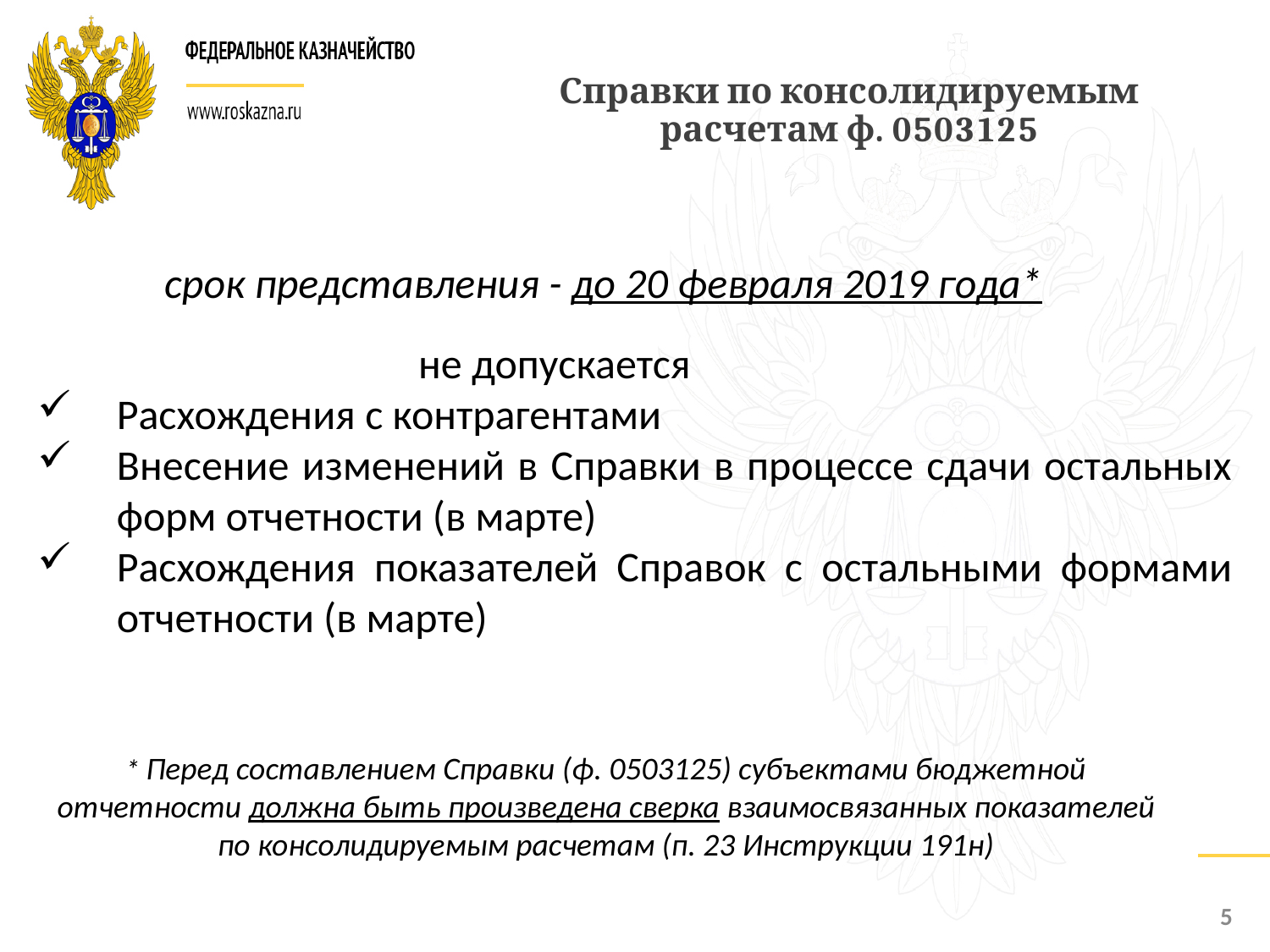

Справки по консолидируемым
 расчетам ф. 0503125

	срок представления - до 20 февраля 2019 года*

			не допускается
Расхождения с контрагентами
Внесение изменений в Справки в процессе сдачи остальных форм отчетности (в марте)
Расхождения показателей Справок с остальными формами отчетности (в марте)

* Перед составлением Справки (ф. 0503125) субъектами бюджетной отчетности должна быть произведена сверка взаимосвязанных показателей по консолидируемым расчетам (п. 23 Инструкции 191н)
5